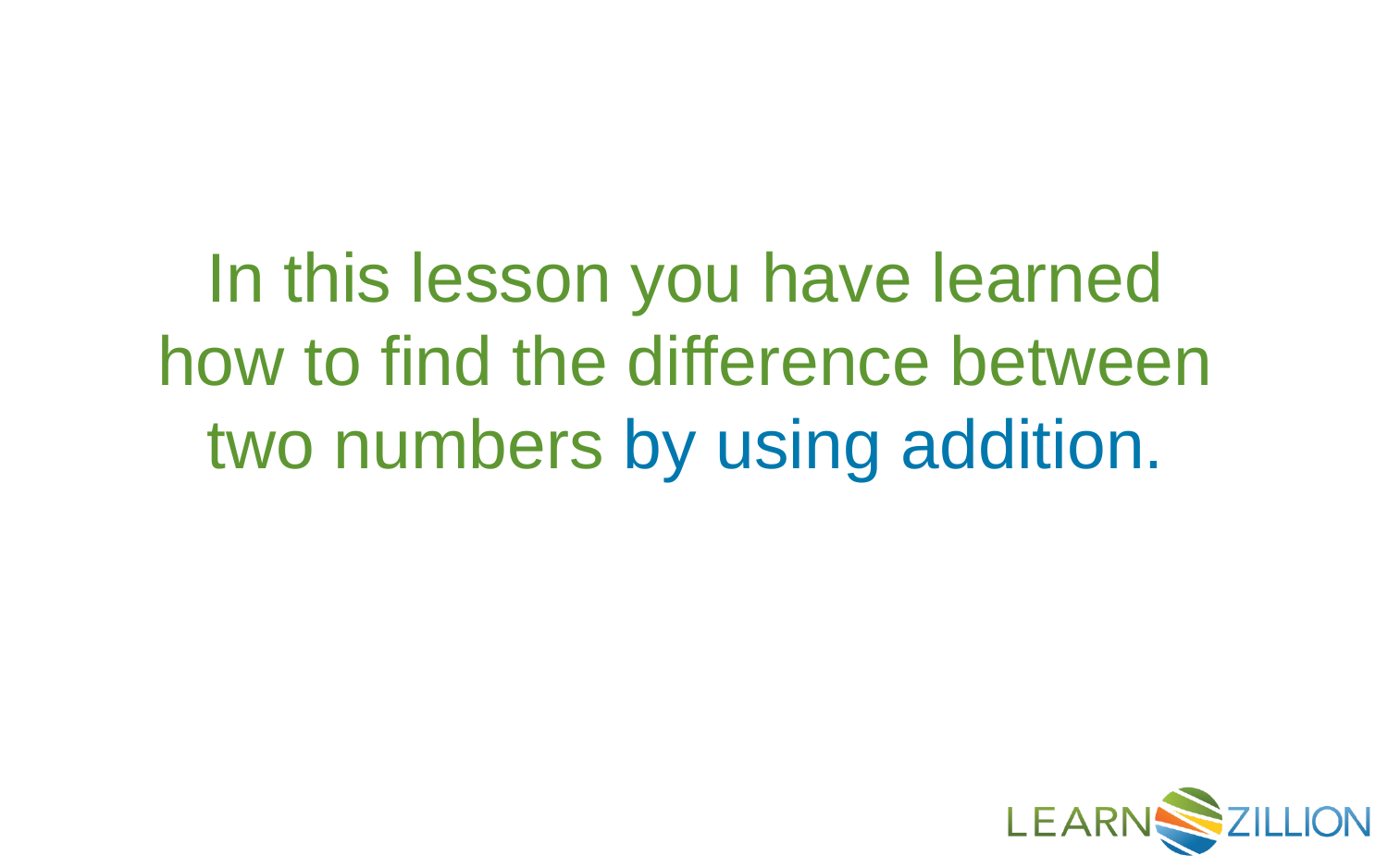

In this lesson you have learned how to find the difference between two numbers by using addition.